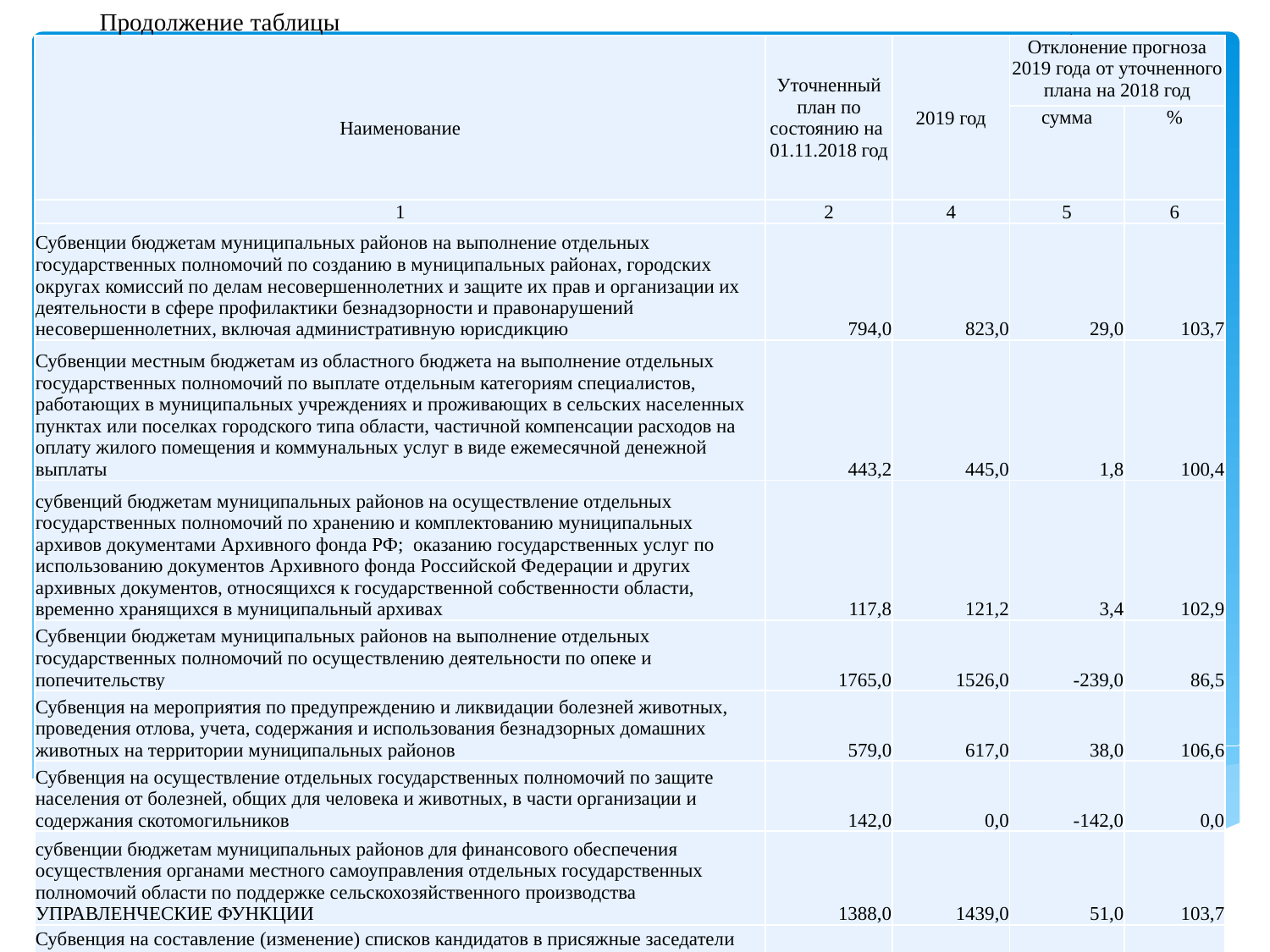

Продолжение таблицы
тыс.рублей
| Наименование | Уточненный план по состоянию на 01.11.2018 год | 2019 год | Отклонение прогноза 2019 года от уточненного плана на 2018 год |  |
| --- | --- | --- | --- | --- |
|  |  |  | сумма | % |
| 1 | 2 | 4 | 5 | 6 |
| Субвенции бюджетам муниципальных районов на выполнение отдельных государственных полномочий по созданию в муниципальных районах, городских округах комиссий по делам несовершеннолетних и защите их прав и организации их деятельности в сфере профилактики безнадзорности и правонарушений несовершеннолетних, включая административную юрисдикцию | 794,0 | 823,0 | 29,0 | 103,7 |
| Субвенции местным бюджетам из областного бюджета на выполнение отдельных государственных полномочий по выплате отдельным категориям специалистов, работающих в муниципальных учреждениях и проживающих в сельских населенных пунктах или поселках городского типа области, частичной компенсации расходов на оплату жилого помещения и коммунальных услуг в виде ежемесячной денежной выплаты | 443,2 | 445,0 | 1,8 | 100,4 |
| субвенций бюджетам муниципальных районов на осуществление отдельных государственных полномочий по хранению и комплектованию муниципальных архивов документами Архивного фонда РФ; оказанию государственных услуг по использованию документов Архивного фонда Российской Федерации и других архивных документов, относящихся к государственной собственности области, временно хранящихся в муниципальный архивах | 117,8 | 121,2 | 3,4 | 102,9 |
| Субвенции бюджетам муниципальных районов на выполнение отдельных государственных полномочий по осуществлению деятельности по опеке и попечительству | 1765,0 | 1526,0 | -239,0 | 86,5 |
| Субвенция на мероприятия по предупреждению и ликвидации болезней животных, проведения отлова, учета, содержания и использования безнадзорных домашних животных на территории муниципальных районов | 579,0 | 617,0 | 38,0 | 106,6 |
| Субвенция на осуществление отдельных государственных полномочий по защите населения от болезней, общих для человека и животных, в части организации и содержания скотомогильников | 142,0 | 0,0 | -142,0 | 0,0 |
| субвенции бюджетам муниципальных районов для финансового обеспечения осуществления органами местного самоуправления отдельных государственных полномочий области по поддержке сельскохозяйственного производства УПРАВЛЕНЧЕСКИЕ ФУНКЦИИ | 1388,0 | 1439,0 | 51,0 | 103,7 |
| Субвенция на составление (изменение) списков кандидатов в присяжные заседатели федеральных судов общей юрисдикции в РФ | 15,5 | 2,8 | -12,7 | 18,1 |
18